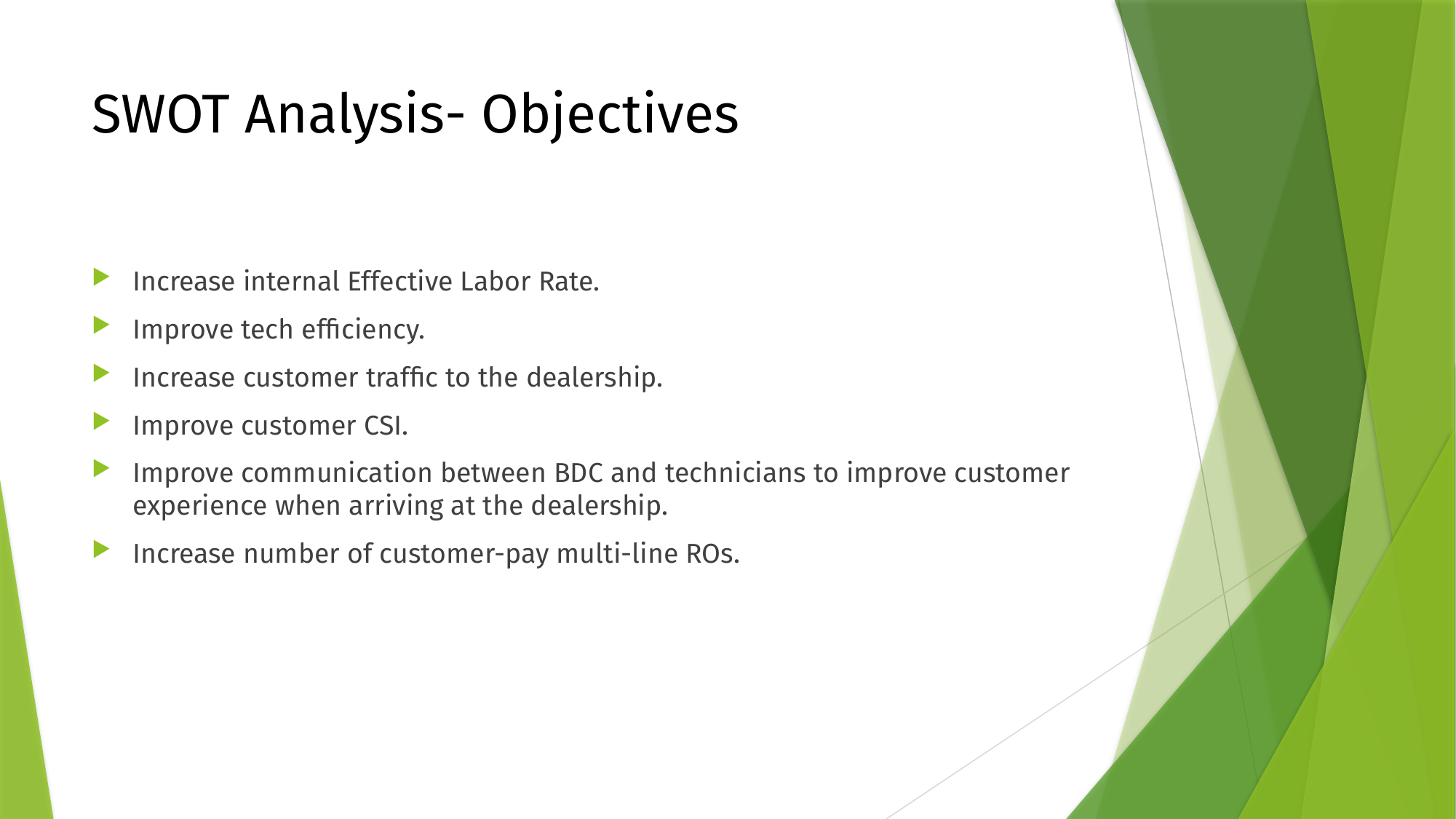

# SWOT Analysis- Objectives
Increase internal Effective Labor Rate.
Improve tech efficiency.
Increase customer traffic to the dealership.
Improve customer CSI.
Improve communication between BDC and technicians to improve customer experience when arriving at the dealership.
Increase number of customer-pay multi-line ROs.